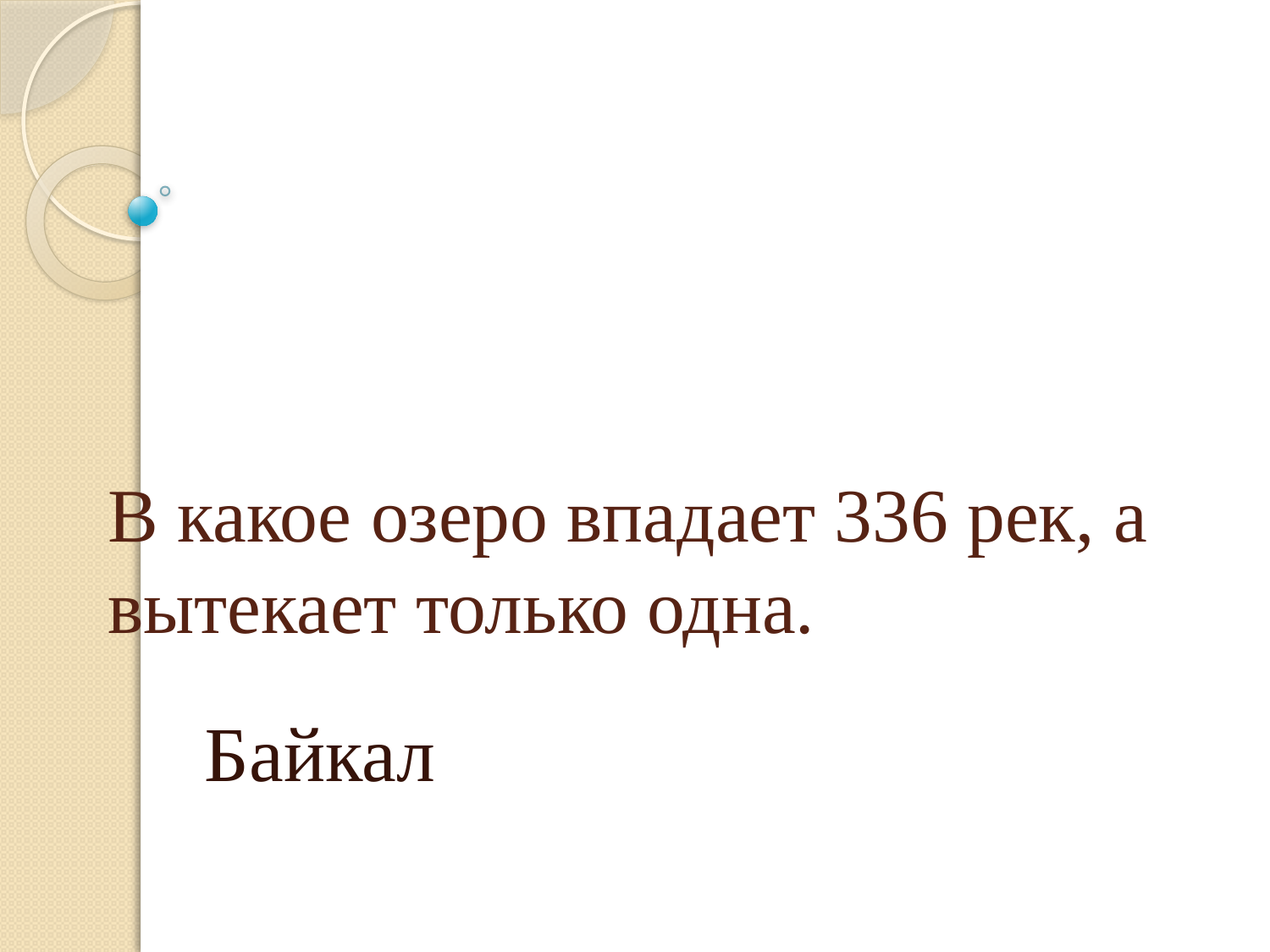

# В какое озеро впадает 336 рек, а вытекает только одна.
Байкал